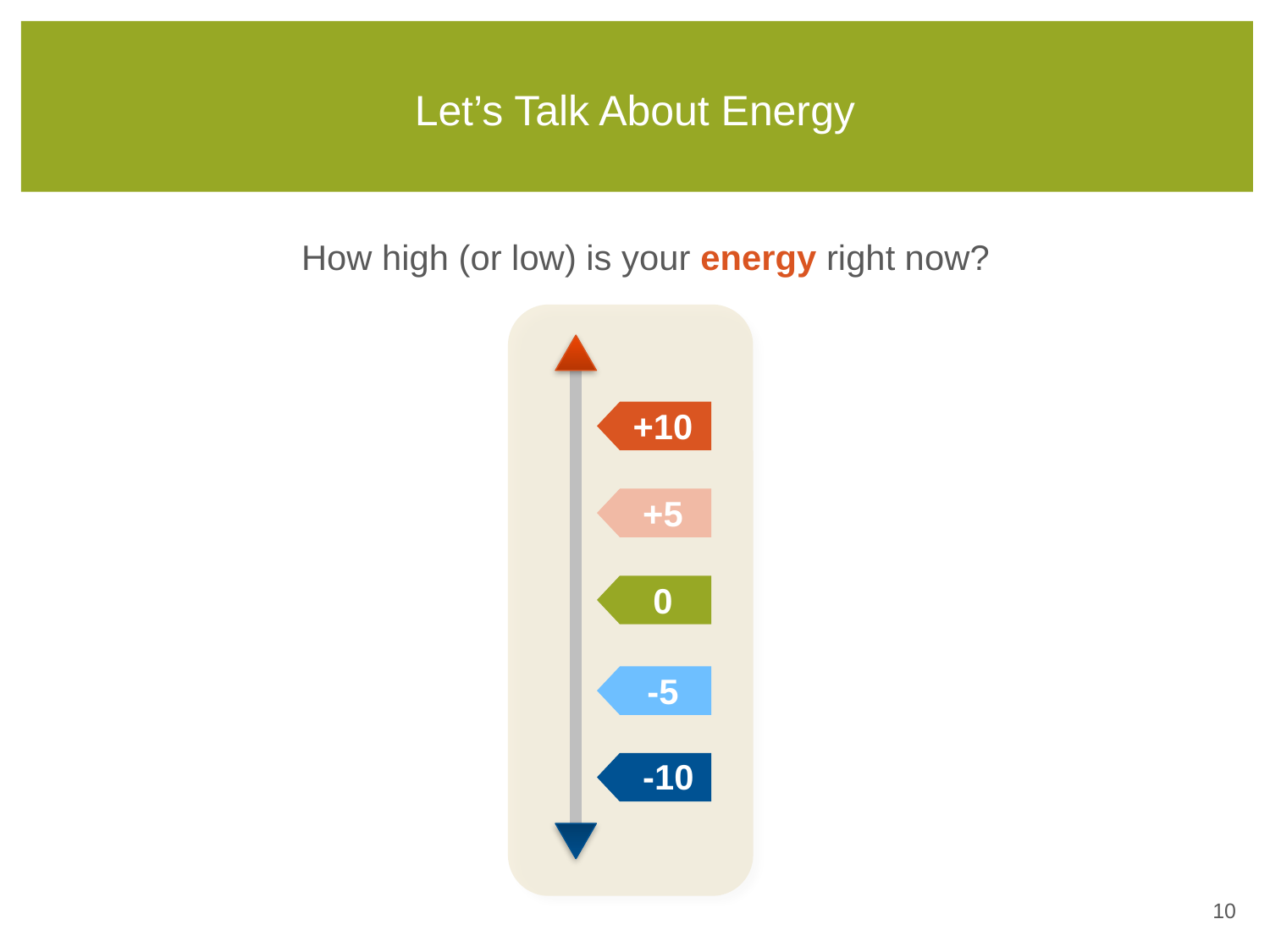

# Let’s Talk About Energy
How high (or low) is your energy right now?

+10

+5

0

-5

-10

10